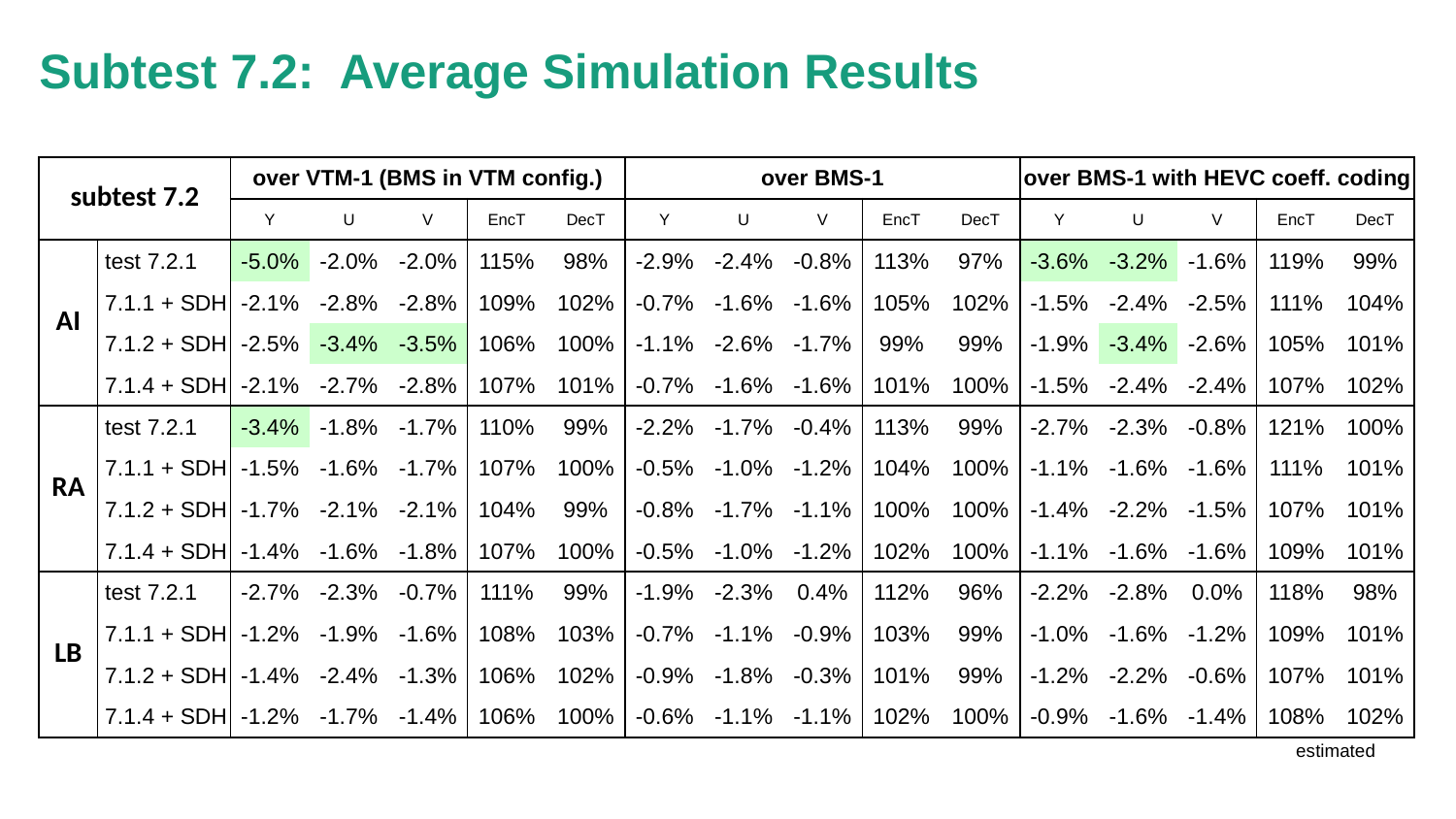

# Subtest 7.2:  Average Simulation Results
| subtest 7.2 |  | over VTM-1 (BMS in VTM config.) |  |  |  |  | over BMS-1 |  |  |  |  | over BMS-1 with HEVC coeff. coding |  |  |  |  |
| --- | --- | --- | --- | --- | --- | --- | --- | --- | --- | --- | --- | --- | --- | --- | --- | --- |
|  |  | Y | U | V | EncT | DecT | Y | U | V | EncT | DecT | Y | U | V | EncT | DecT |
| AI | test 7.2.1 | -5.0% | -2.0% | -2.0% | 115% | 98% | -2.9% | -2.4% | -0.8% | 113% | 97% | -3.6% | -3.2% | -1.6% | 119% | 99% |
|  | 7.1.1 + SDH | -2.1% | -2.8% | -2.8% | 109% | 102% | -0.7% | -1.6% | -1.6% | 105% | 102% | -1.5% | -2.4% | -2.5% | 111% | 104% |
|  | 7.1.2 + SDH | -2.5% | -3.4% | -3.5% | 106% | 100% | -1.1% | -2.6% | -1.7% | 99% | 99% | -1.9% | -3.4% | -2.6% | 105% | 101% |
|  | 7.1.4 + SDH | -2.1% | -2.7% | -2.8% | 107% | 101% | -0.7% | -1.6% | -1.6% | 101% | 100% | -1.5% | -2.4% | -2.4% | 107% | 102% |
| RA | test 7.2.1 | -3.4% | -1.8% | -1.7% | 110% | 99% | -2.2% | -1.7% | -0.4% | 113% | 99% | -2.7% | -2.3% | -0.8% | 121% | 100% |
|  | 7.1.1 + SDH | -1.5% | -1.6% | -1.7% | 107% | 100% | -0.5% | -1.0% | -1.2% | 104% | 100% | -1.1% | -1.6% | -1.6% | 111% | 101% |
|  | 7.1.2 + SDH | -1.7% | -2.1% | -2.1% | 104% | 99% | -0.8% | -1.7% | -1.1% | 100% | 100% | -1.4% | -2.2% | -1.5% | 107% | 101% |
|  | 7.1.4 + SDH | -1.4% | -1.6% | -1.8% | 107% | 100% | -0.5% | -1.0% | -1.2% | 102% | 100% | -1.1% | -1.6% | -1.6% | 109% | 101% |
| LB | test 7.2.1 | -2.7% | -2.3% | -0.7% | 111% | 99% | -1.9% | -2.3% | 0.4% | 112% | 96% | -2.2% | -2.8% | 0.0% | 118% | 98% |
|  | 7.1.1 + SDH | -1.2% | -1.9% | -1.6% | 108% | 103% | -0.7% | -1.1% | -0.9% | 103% | 99% | -1.0% | -1.6% | -1.2% | 109% | 101% |
|  | 7.1.2 + SDH | -1.4% | -2.4% | -1.3% | 106% | 102% | -0.9% | -1.8% | -0.3% | 101% | 99% | -1.2% | -2.2% | -0.6% | 107% | 101% |
|  | 7.1.4 + SDH | -1.2% | -1.7% | -1.4% | 106% | 100% | -0.6% | -1.1% | -1.1% | 102% | 100% | -0.9% | -1.6% | -1.4% | 108% | 102% |
|  |  |  |  |  |  |  |  |  |  |  |  |  |  |  | estimated |  |